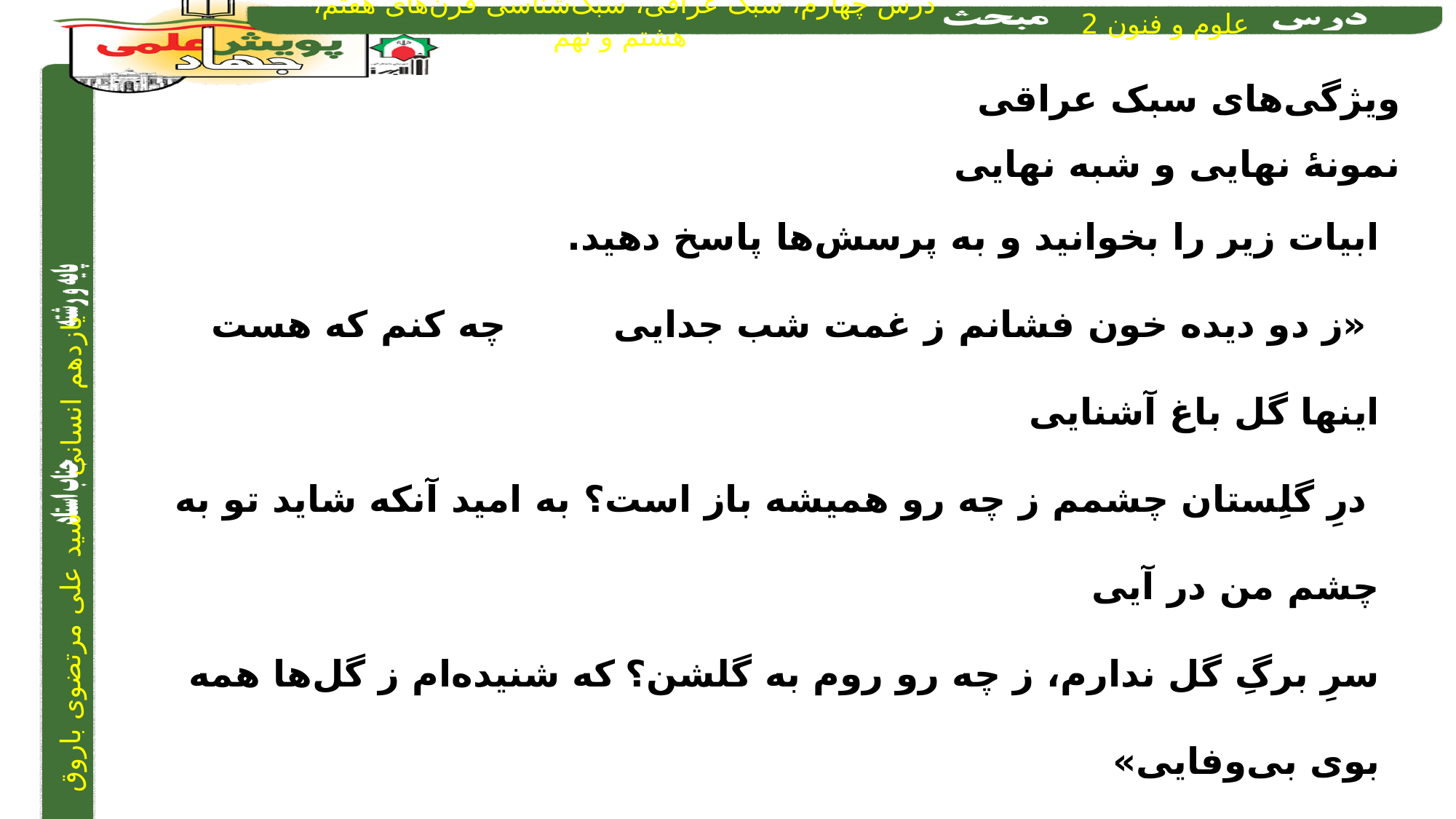

ویژگی‌های سبک عراقی
نمونۀ نهایی و شبه نهایی
ابیات زیر را بخوانید و به پرسش‌ها پاسخ دهید.
 «ز دو دیده خون‌ فشانم ز غمت شب جدایی		چه کنم که هست اینها گل باغ آشنایی
 درِ گلِستان چشمم ز چه رو همیشه باز است؟ 	به امید آنکه شاید تو به چشم من در آیی
سرِ برگِ گل ندارم، ز چه رو روم به گلشن؟		که شنیده‌ام ز گل‌ها همه بوی بی‌وفایی»
     (فخرالدین عراقی)
الف) ویژگی‌های ادبی سبک عراقی را در آن بیابید.
ب) دو مورد از ویژگی‌های فکری ابیات را بنویسید.